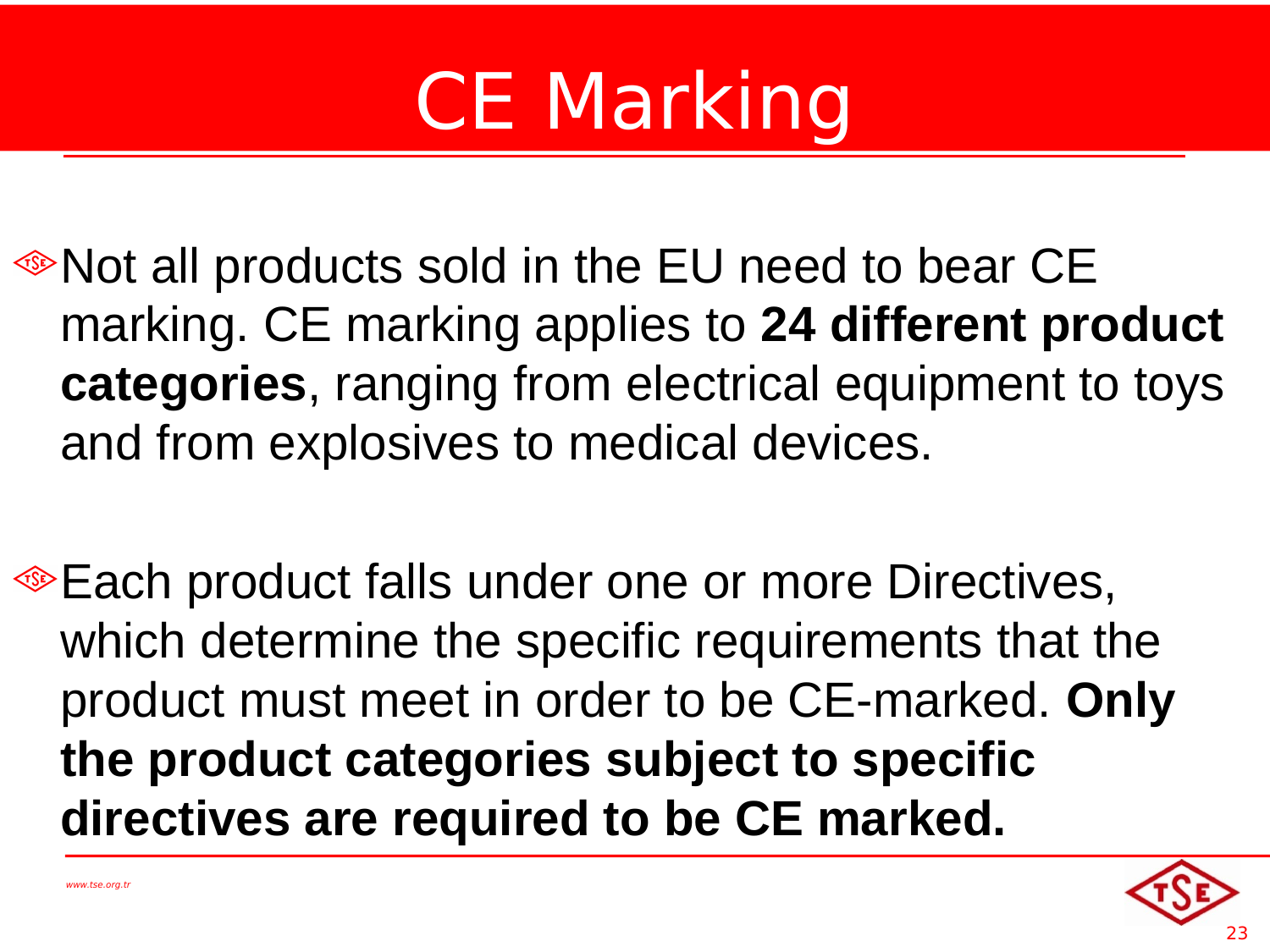

# CE Marking
Not all products sold in the EU need to bear CE marking. CE marking applies to 24 different product categories, ranging from electrical equipment to toys and from explosives to medical devices.

Each product falls under one or more Directives, which determine the specific requirements that the product must meet in order to be CE-marked. Only the product categories subject to specific directives are required to be CE marked.

www.tse.org.tr
23